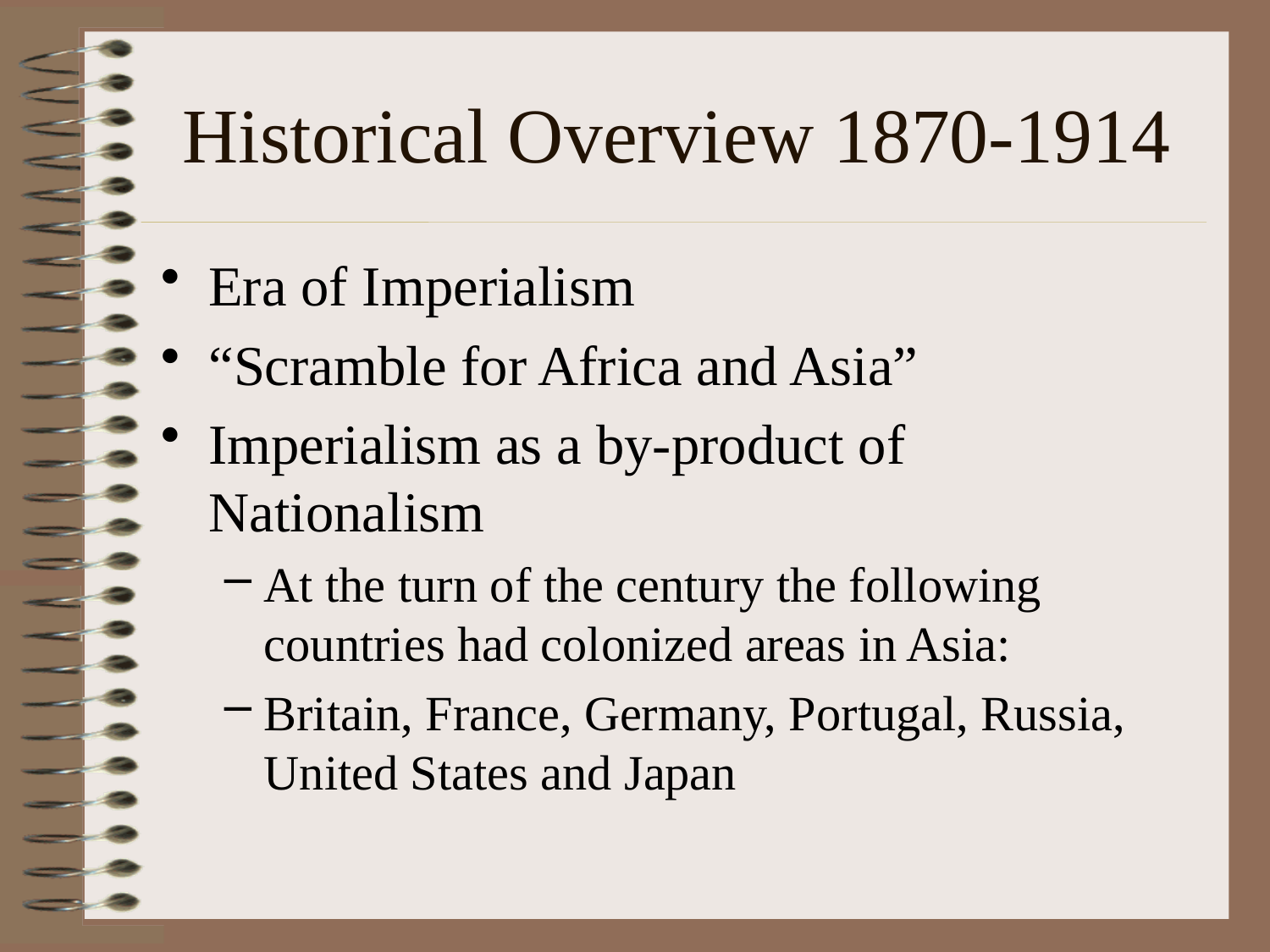

# Historical Overview 1870-1914
Era of Imperialism
“Scramble for Africa and Asia”
Imperialism as a by-product of Nationalism
At the turn of the century the following countries had colonized areas in Asia:
Britain, France, Germany, Portugal, Russia, United States and Japan